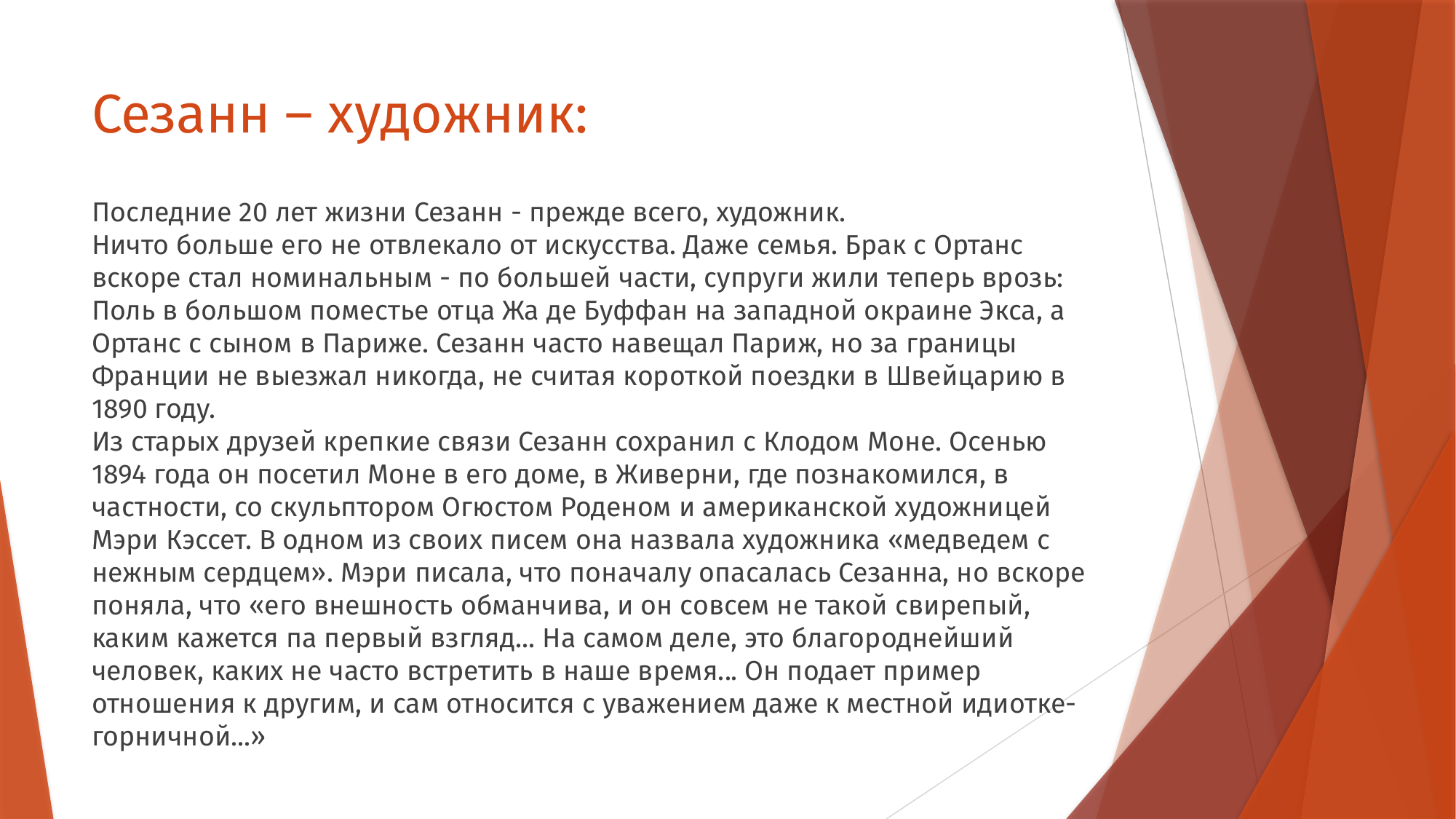

# Сезанн – художник:
Последние 20 лет жизни Сезанн - прежде всего, художник.
Ничто больше его не отвлекало от искусства. Даже семья. Брак с Ортанс вскоре стал номинальным - по большей части, супруги жили теперь врозь: Поль в большом поместье отца Жа де Буффан на западной окраине Экса, а Ортанс с сыном в Париже. Сезанн часто навещал Париж, но за границы Франции не выезжал никогда, не считая короткой поездки в Швейцарию в 1890 году.
Из старых друзей крепкие связи Сезанн сохранил с Клодом Моне. Осенью 1894 года он посетил Моне в его доме, в Живерни, где познакомился, в частности, со скульптором Огюстом Роденом и американской художницей Мэри Кэссет. В одном из своих писем она назвала художника «медведем с нежным сердцем». Мэри писала, что поначалу опасалась Сезанна, но вскоре поняла, что «его внешность обманчива, и он совсем не такой свирепый, каким кажется па первый взгляд... На самом деле, это благороднейший человек, каких не часто встретить в наше время... Он подает пример отношения к другим, и сам относится с уважением даже к местной идиотке-горничной...»